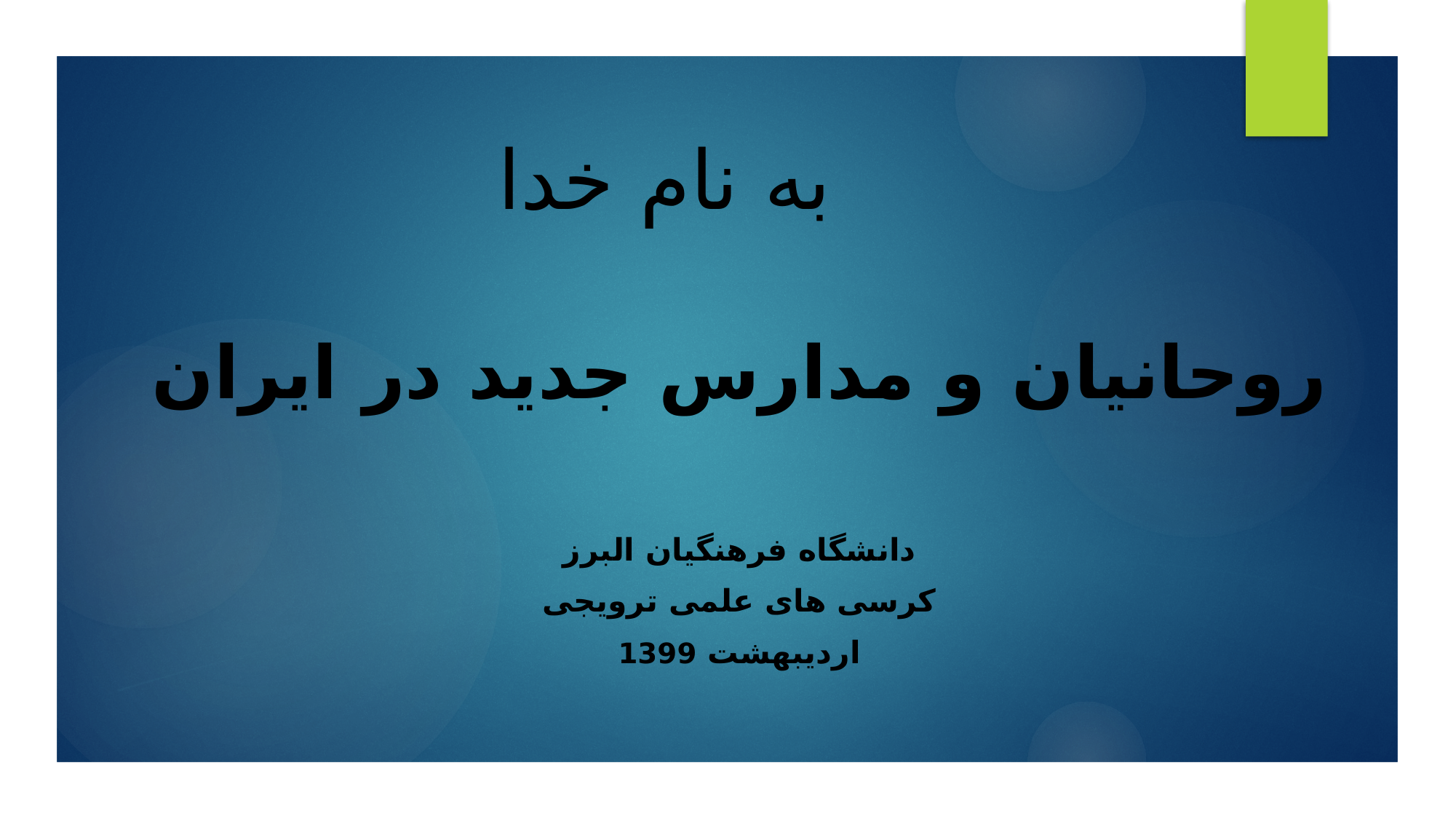

# به نام خدا
روحانیان و مدارس جدید در ایران

دانشگاه فرهنگیان البرز
کرسی های علمی ترویجی
اردیبهشت 1399